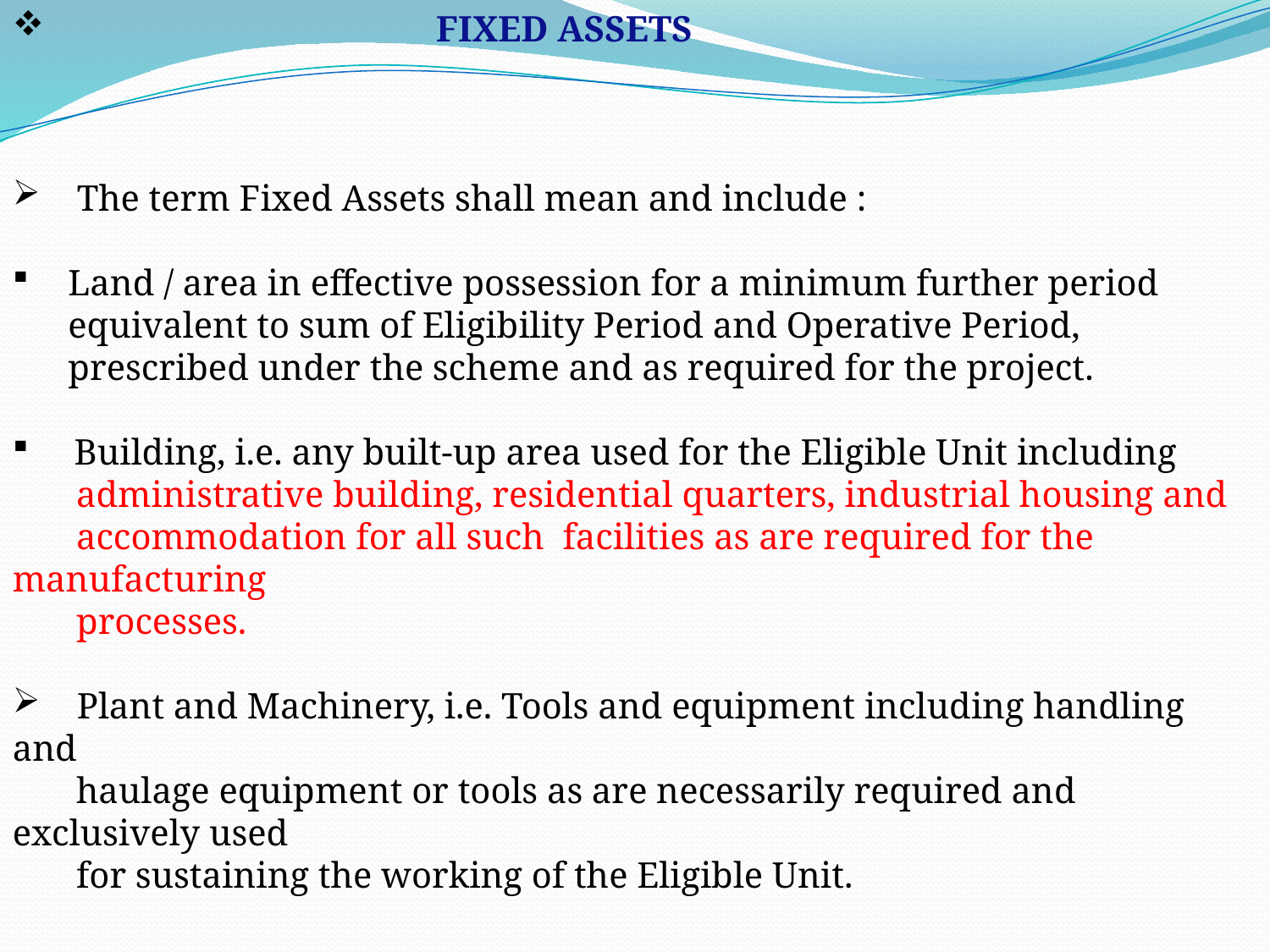

FIXED ASSETS

    The term Fixed Assets shall mean and include :

Land / area in effective possession for a minimum further period equivalent to sum of Eligibility Period and Operative Period, prescribed under the scheme and as required for the project.

     Building, i.e. any built-up area used for the Eligible Unit including
       administrative building, residential quarters, industrial housing and
       accommodation for all such  facilities as are required for the manufacturing
       processes.

    Plant and Machinery, i.e. Tools and equipment including handling and
       haulage equipment or tools as are necessarily required and exclusively used
       for sustaining the working of the Eligible Unit.

 WWW.INDUSTRIALSUBSIDY.COM                                   BY CA G.B.MODI